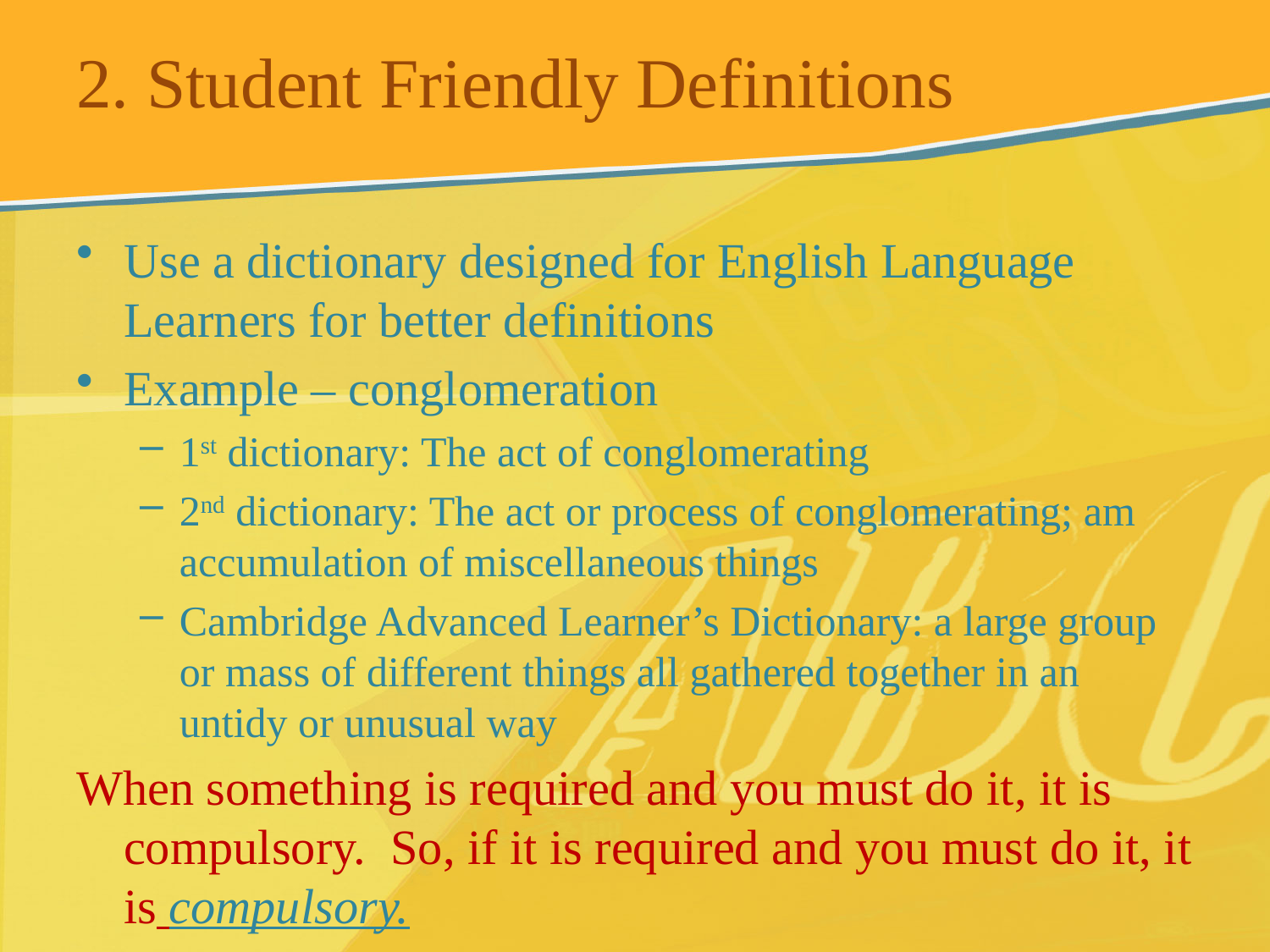

# 2. Student Friendly Definitions
Use a dictionary designed for English Language Learners for better definitions
Example – conglomeration
1st dictionary: The act of conglomerating
2nd dictionary: The act or process of conglomerating; am accumulation of miscellaneous things
Cambridge Advanced Learner’s Dictionary: a large group or mass of different things all gathered together in an untidy or unusual way
When something is required and you must do it, it is compulsory.  So, if it is required and you must do it, it is compulsory.